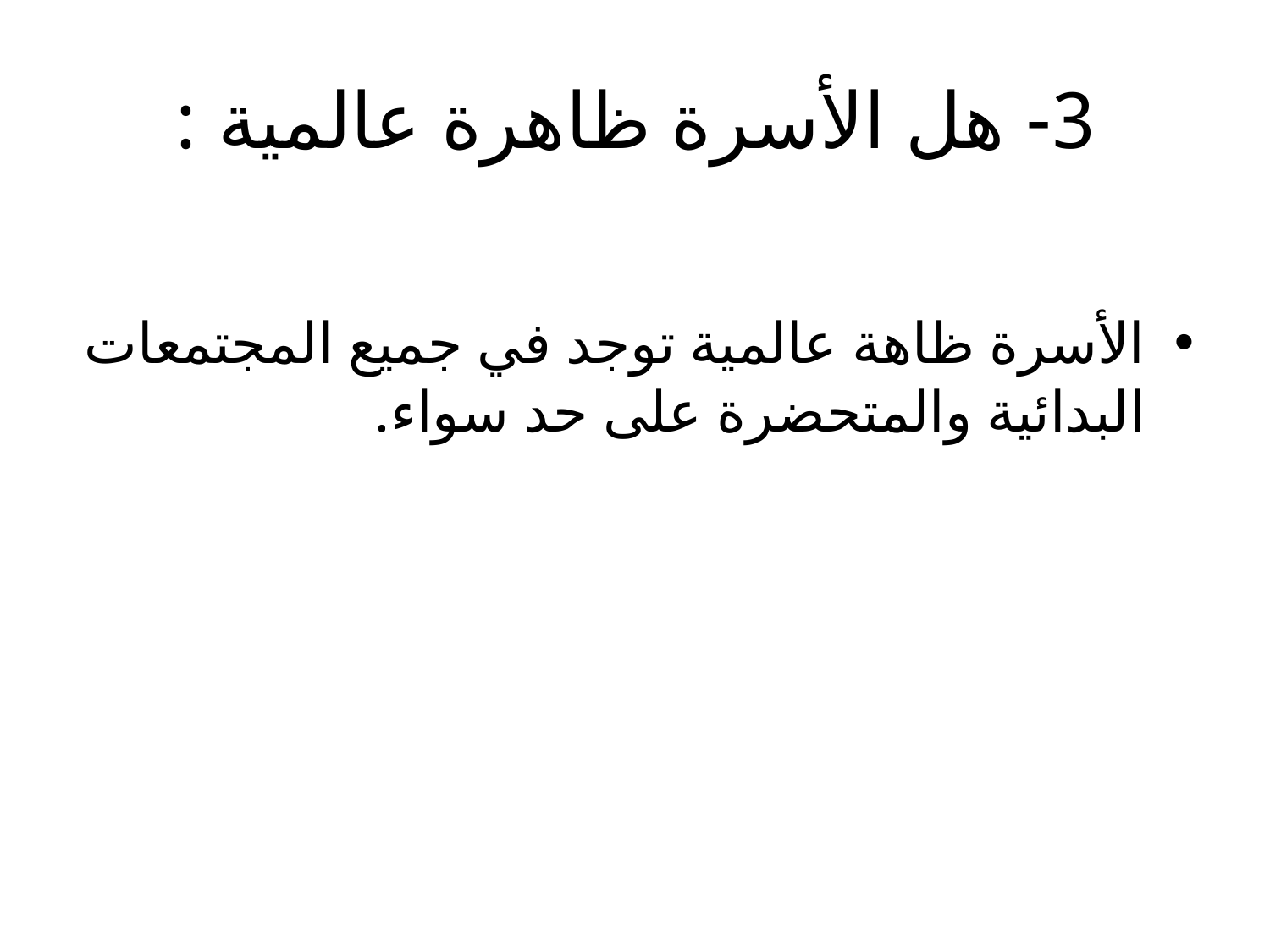

# 3- هل الأسرة ظاهرة عالمية :

الأسرة ظاهة عالمية توجد في جميع المجتمعات البدائية والمتحضرة على حد سواء.